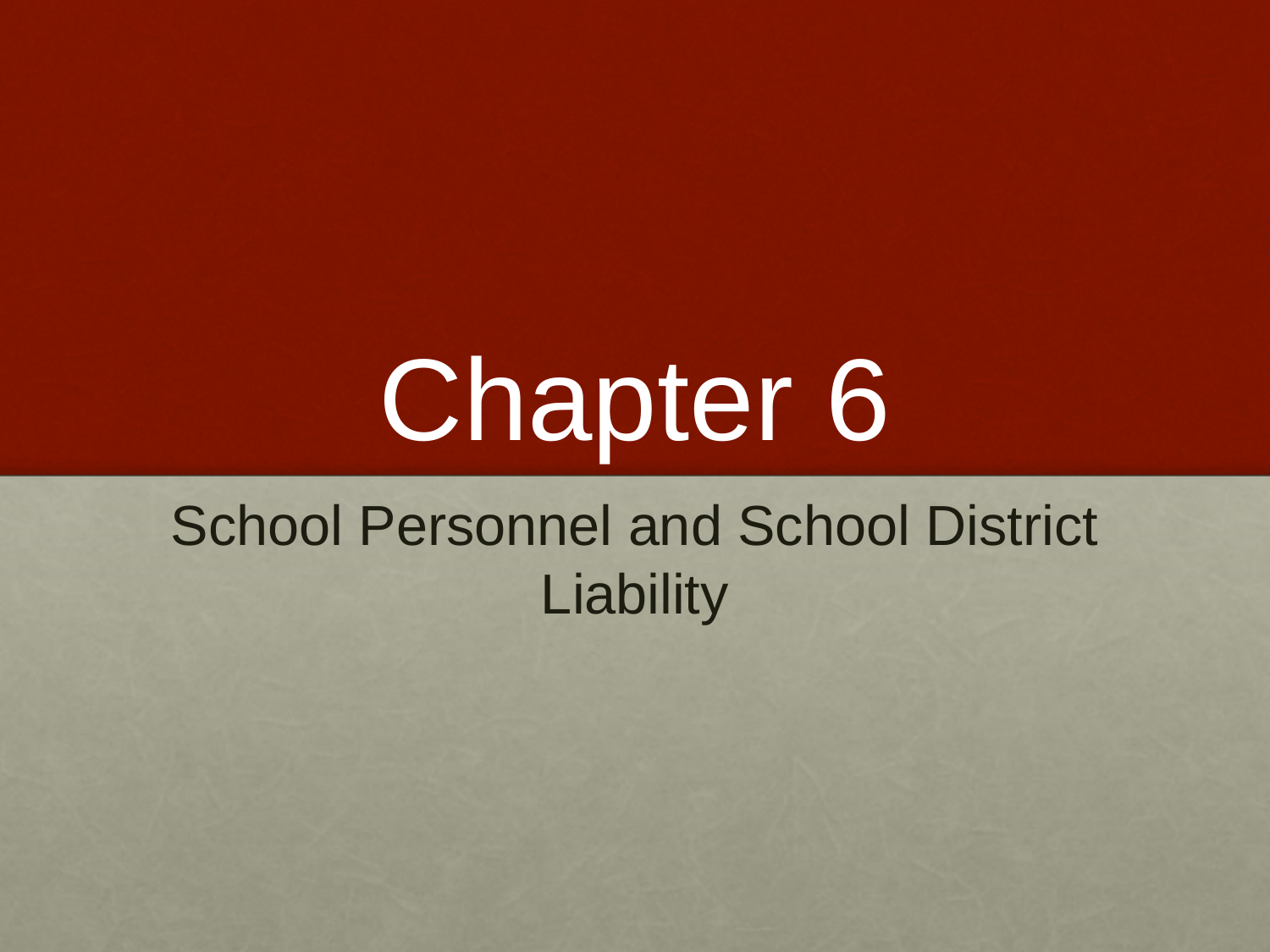

# Chapter 6
School Personnel and School District Liability